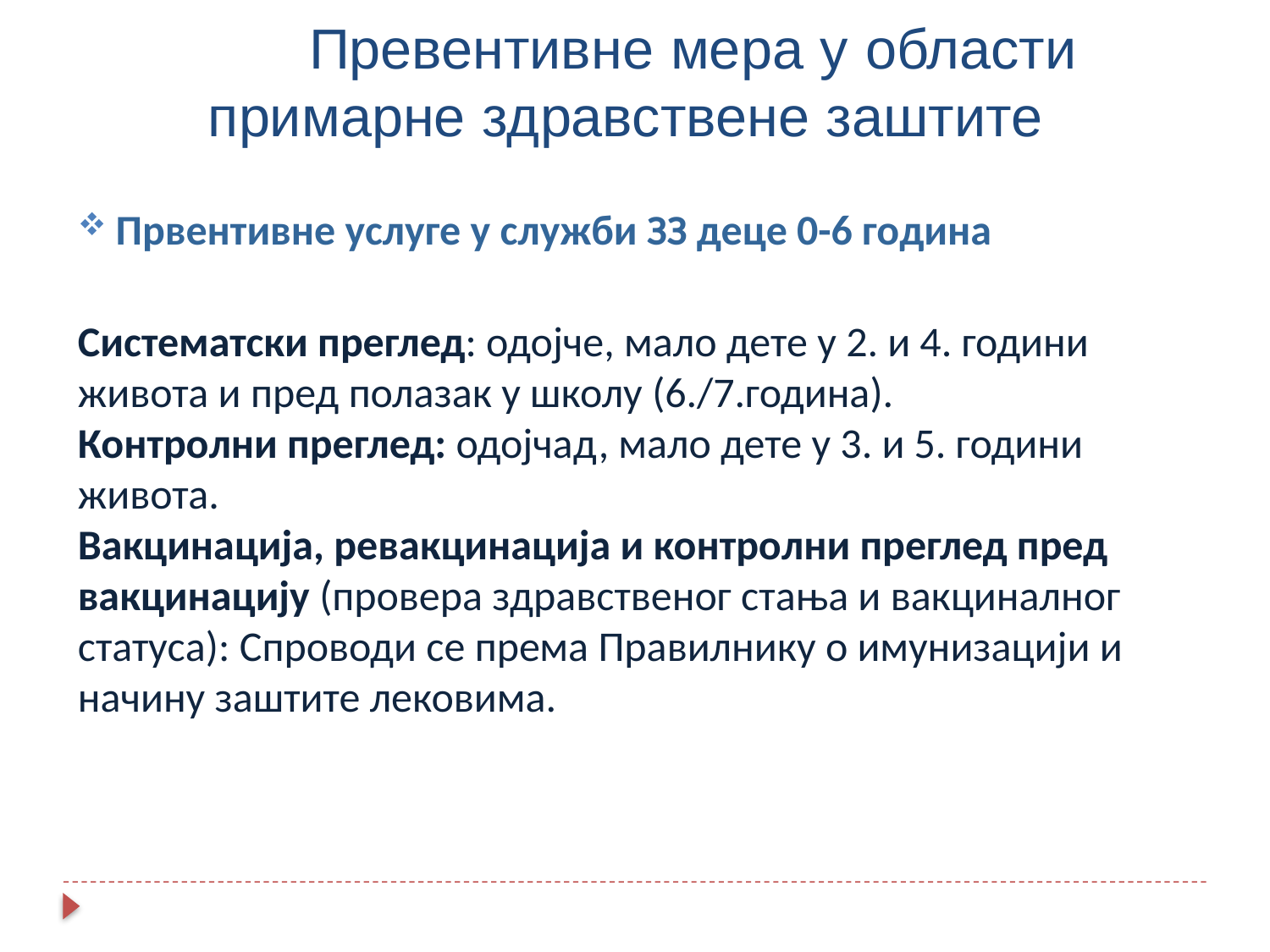

Превентивне мера у области примарне здравствене заштите
Првентивне услуге у служби ЗЗ деце 0-6 година
Систематски преглед: одојче, мало дете у 2. и 4. години живота и пред полазак у школу (6./7.година).
Контролни преглед: одојчад, мало дете у 3. и 5. години живота.
Вакцинација, ревакцинација и контролни преглед пред вакцинацију (провера здравственог стања и вакциналног статуса): Спроводи се према Правилнику о имунизацији и начину заштите лековима.